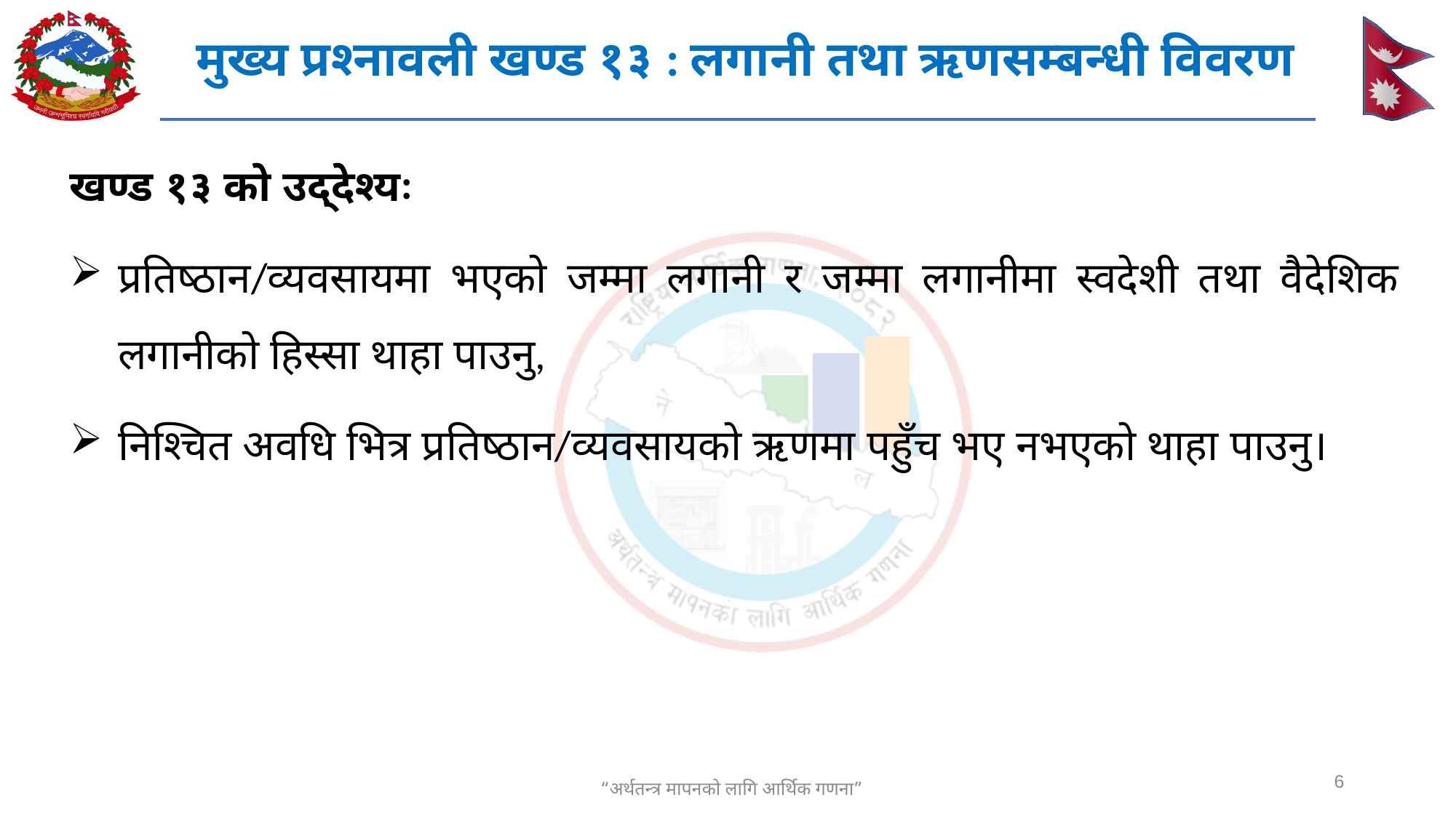

# मुख्य प्रश्नावली खण्ड १३ : लगानी तथा ऋणसम्बन्धी विवरण
खण्ड १३ को उद्देश्यः
प्रतिष्ठान/व्यवसायमा भएको जम्मा लगानी र जम्मा लगानीमा स्वदेशी तथा वैदेशिक लगानीको हिस्सा थाहा पाउनु,
निश्चित अवधि भित्र प्रतिष्ठान/व्यवसायको ऋणमा पहुँच भए नभएको थाहा पाउनु।
6
“अर्थतन्त्र मापनको लागि आर्थिक गणना”